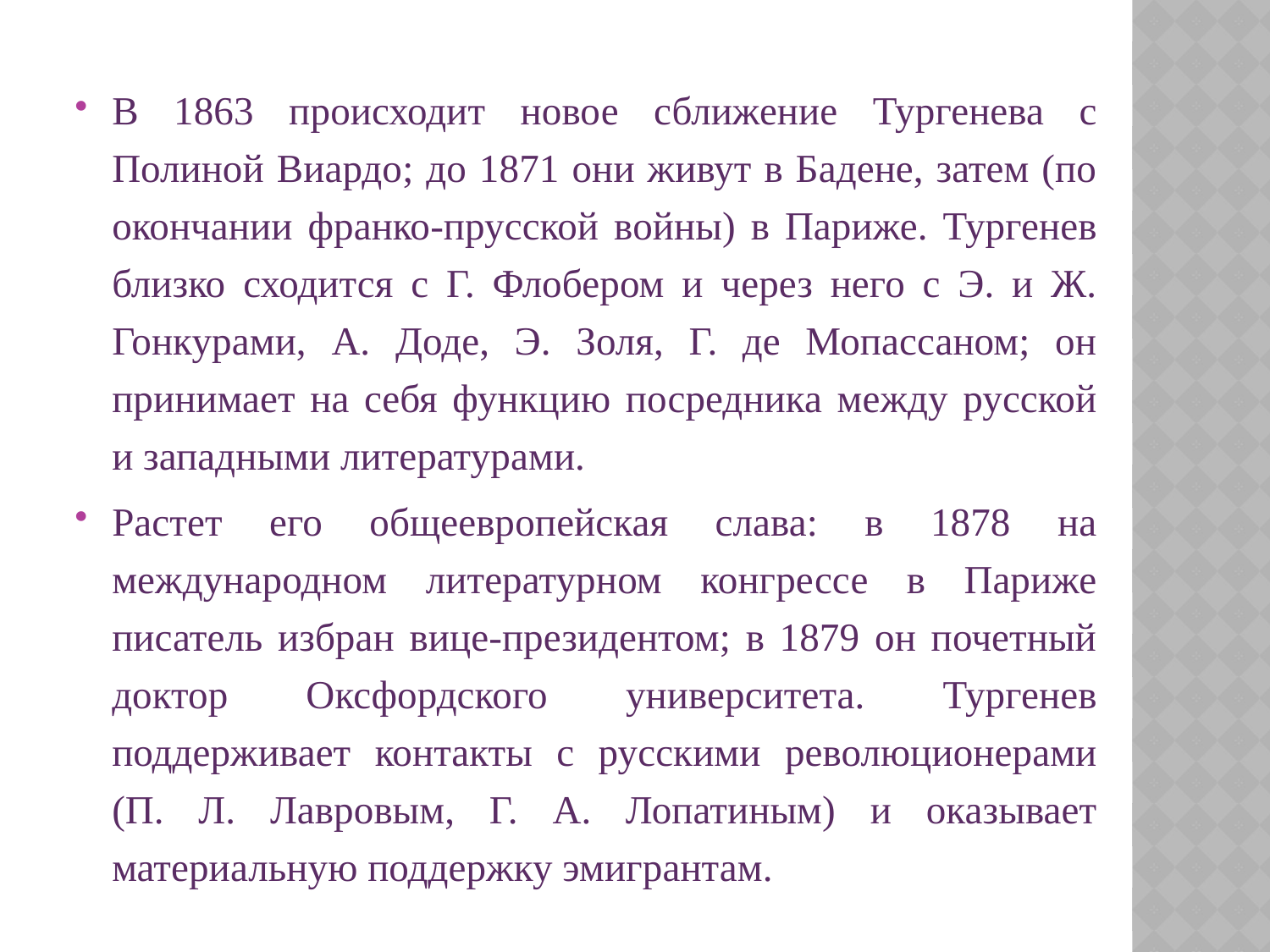

В 1863 происходит новое сближение Тургенева с Полиной Виардо; до 1871 они живут в Бадене, затем (по окончании франко-прусской войны) в Париже. Тургенев близко сходится с Г. Флобером и через него с Э. и Ж. Гонкурами, А. Доде, Э. Золя, Г. де Мопассаном; он принимает на себя функцию посредника между русской и западными литературами.
Растет его общеевропейская слава: в 1878 на международном литературном конгрессе в Париже писатель избран вице-президентом; в 1879 он почетный доктор Оксфордского университета. Тургенев поддерживает контакты с русскими революционерами (П. Л. Лавровым, Г. А. Лопатиным) и оказывает материальную поддержку эмигрантам.